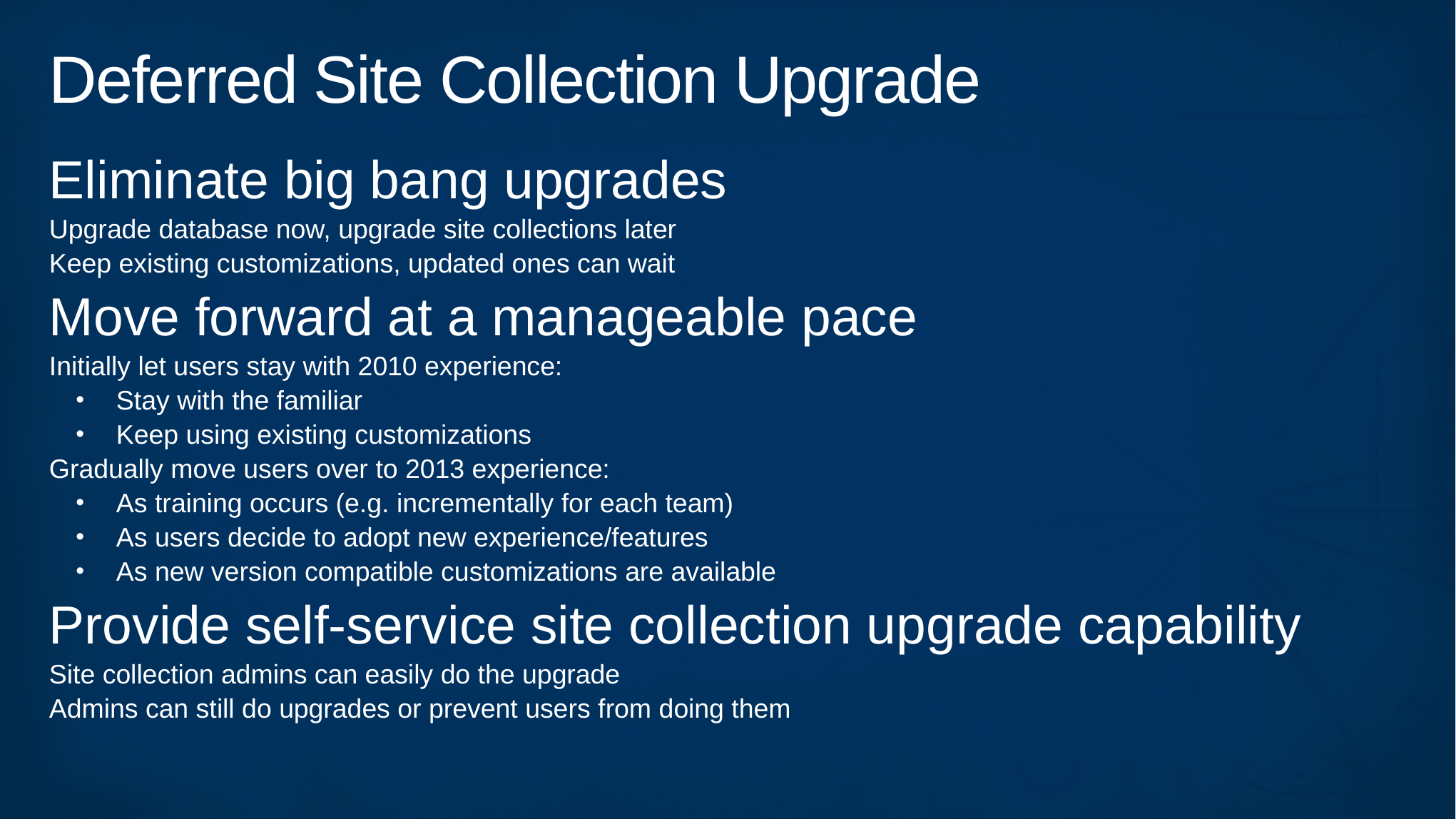

# Deferred Site Collection Upgrade
Eliminate big bang upgrades
Upgrade database now, upgrade site collections later
Keep existing customizations, updated ones can wait
Move forward at a manageable pace
Initially let users stay with 2010 experience:
Stay with the familiar
Keep using existing customizations
Gradually move users over to 2013 experience:
As training occurs (e.g. incrementally for each team)
As users decide to adopt new experience/features
As new version compatible customizations are available
Provide self-service site collection upgrade capability
Site collection admins can easily do the upgrade
Admins can still do upgrades or prevent users from doing them